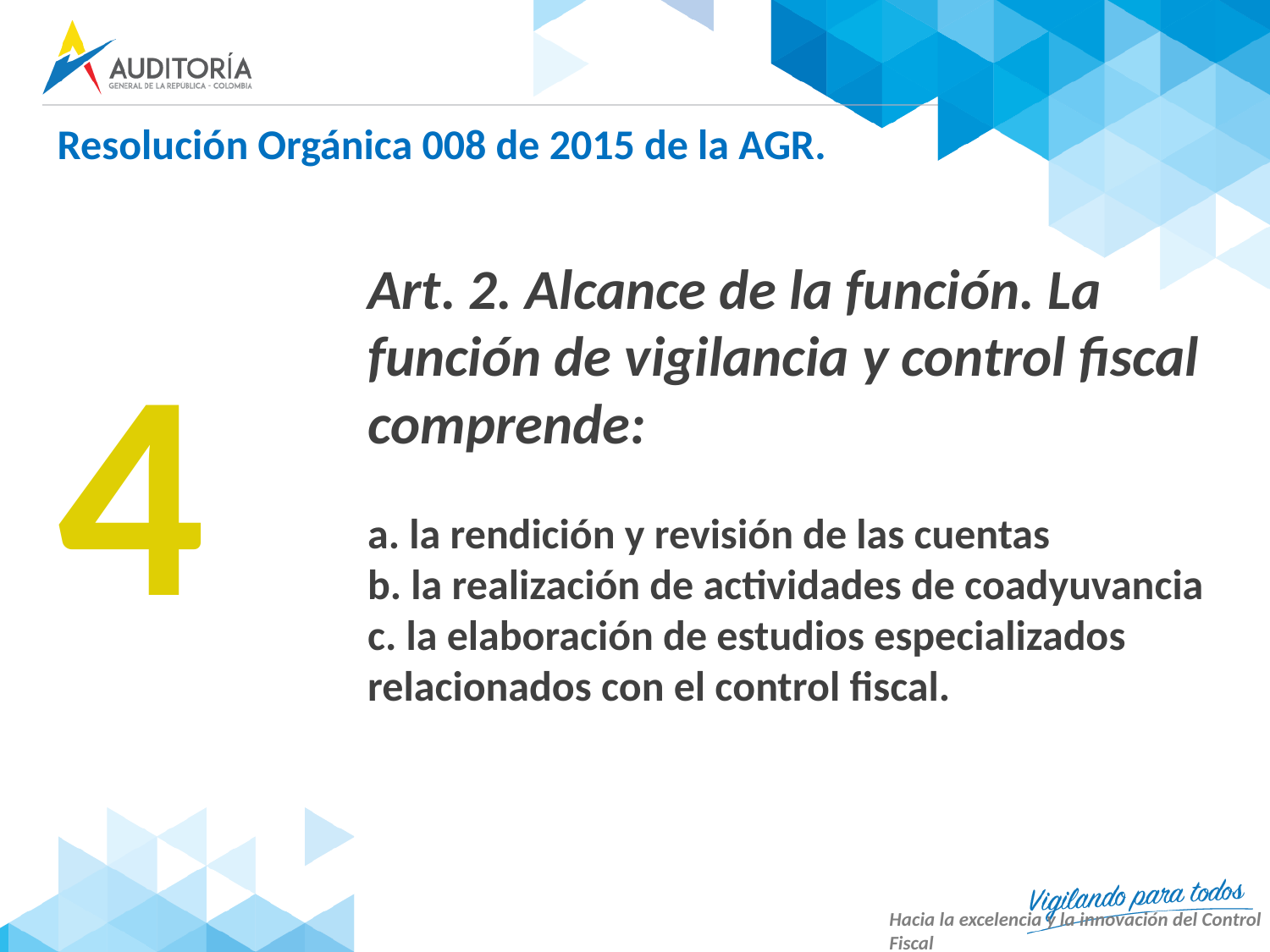

Resolución Orgánica 008 de 2015 de la AGR.
4
Art. 2. Alcance de la función. La función de vigilancia y control fiscal comprende:
a. la rendición y revisión de las cuentas
b. la realización de actividades de coadyuvancia
c. la elaboración de estudios especializados  relacionados con el control fiscal.